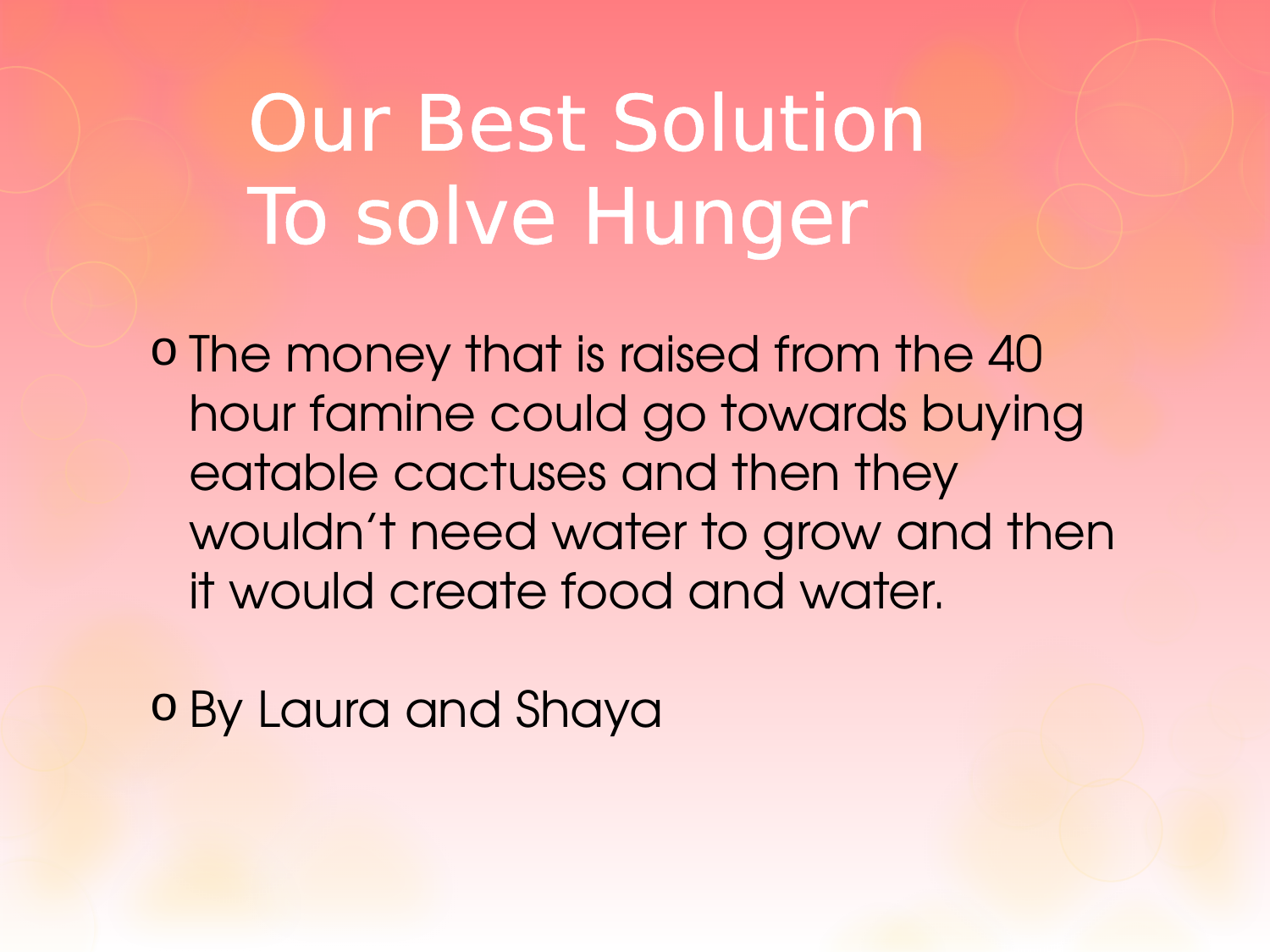

# Our Best Solution To solve Hunger
The money that is raised from the 40 hour famine could go towards buying eatable cactuses and then they wouldn’t need water to grow and then it would create food and water.

By Laura and Shaya